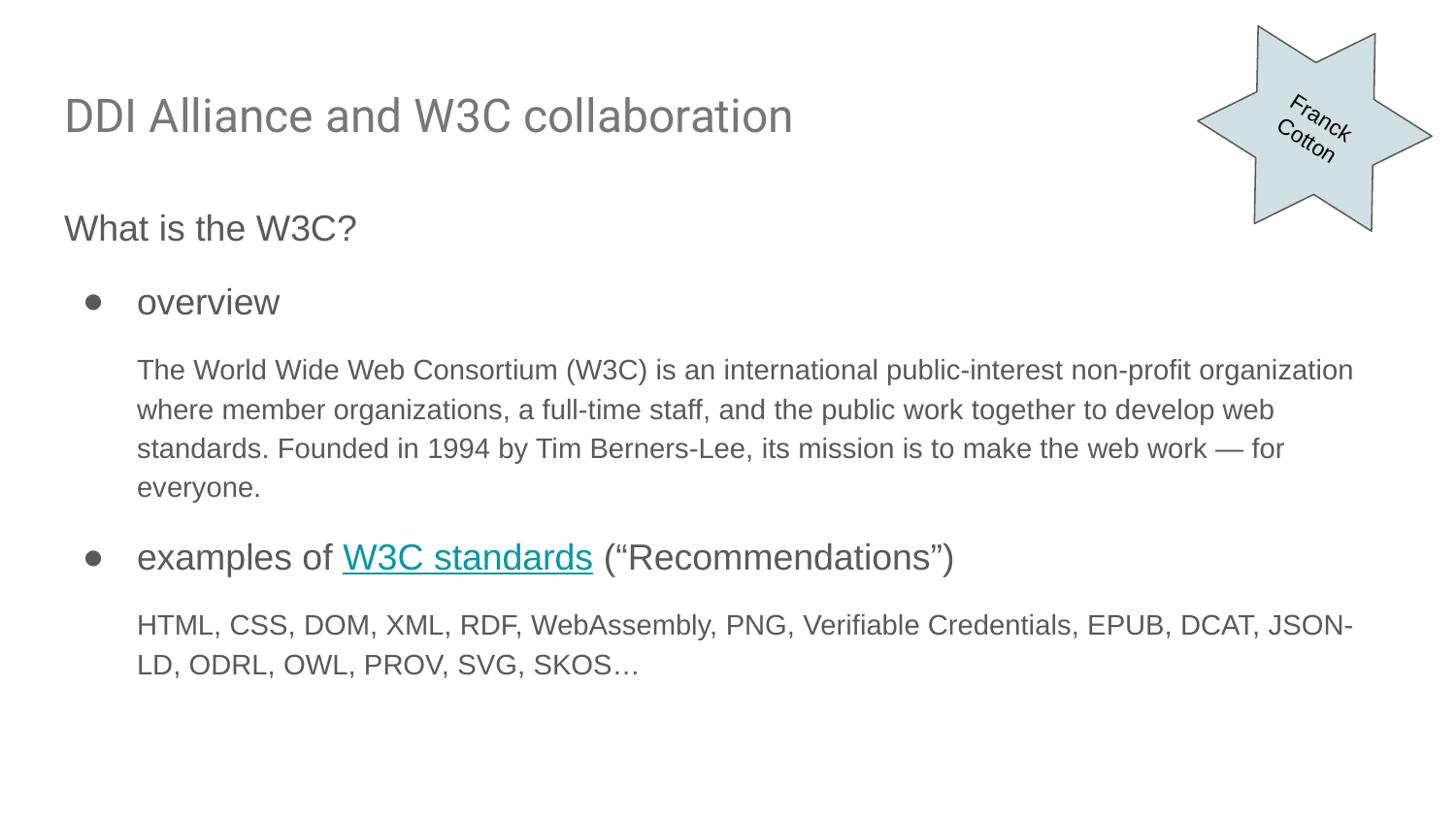

Franck Cotton
# DDI Alliance and W3C collaboration
What is the W3C?
overview
The World Wide Web Consortium (W3C) is an international public-interest non-profit organization where member organizations, a full-time staff, and the public work together to develop web standards. Founded in 1994 by Tim Berners-Lee, its mission is to make the web work — for everyone.
examples of W3C standards (“Recommendations”)
HTML, CSS, DOM, XML, RDF, WebAssembly, PNG, Verifiable Credentials, EPUB, DCAT, JSON-LD, ODRL, OWL, PROV, SVG, SKOS…